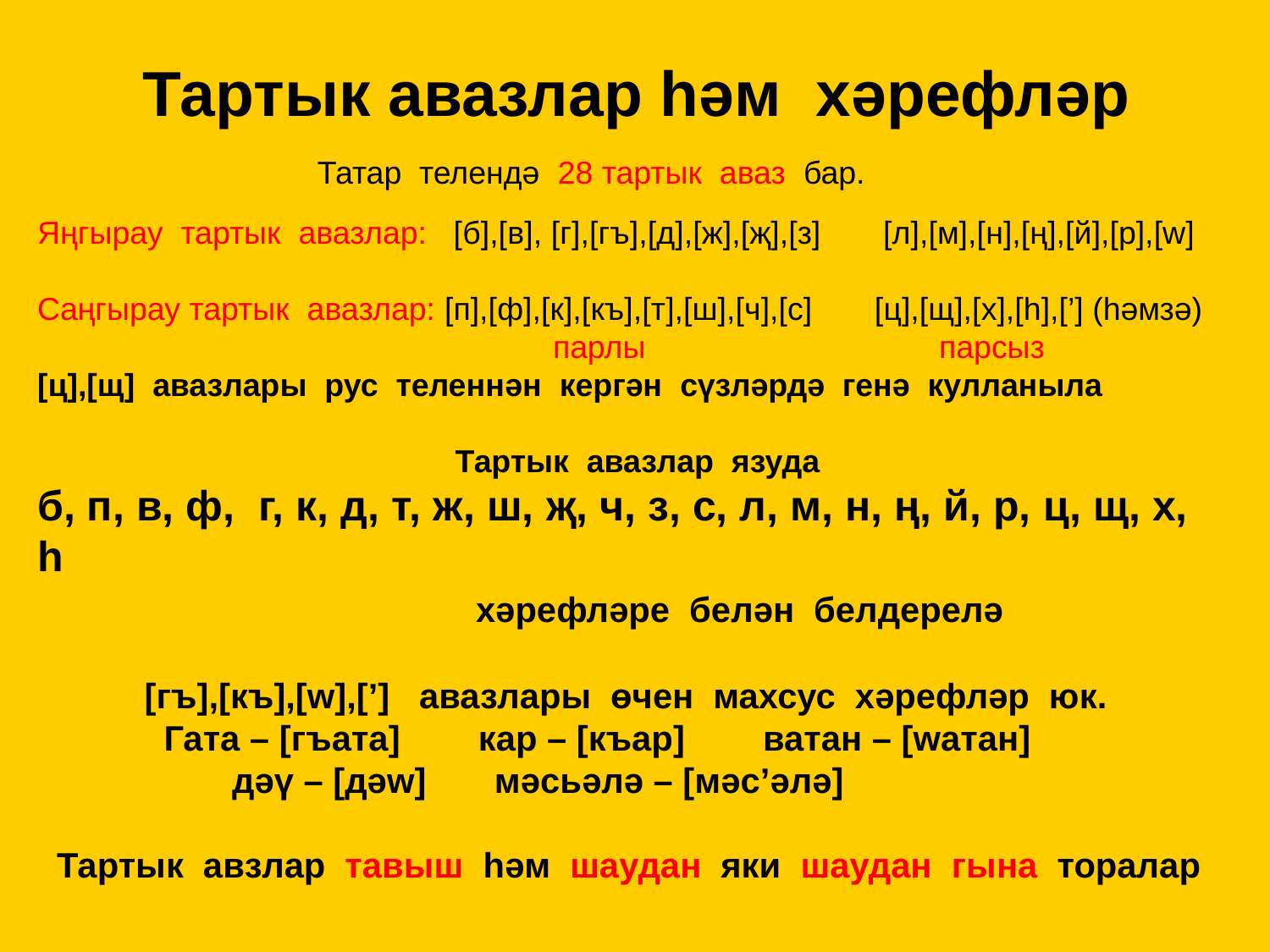

# Тартык авазлар һәм  хәрефләр
Татар  телендә  28 тартык  аваз  бар.
Яңгырау  тартык  авазлар:   [б],[в], [г],[гъ],[д],[ж],[җ],[з]       [л],[м],[н],[ң],[й],[р],[w]

Cаңгырау тартык  авазлар: [п],[ф],[к],[къ],[т],[ш],[ч],[с]       [ц],[щ],[х],[һ],[’] (һәмзә)
                                                          парлы                                 парсыз
[ц],[щ]  авазлары  рус  теленнән  кергән  сүзләрдә  генә  кулланыла

                                               Тартык  авазлар  язуда
б, п, в, ф,  г, к, д, т, ж, ш, җ, ч, з, с, л, м, н, ң, й, р, ц, щ, х, һ
                                     хәрефләре  белән  белдерелә

           [гъ],[къ],[w],[’]   авазлары  өчен  махсус  хәрефләр  юк.
             Гата – [гъата]        кар – [къар]        ватан – [wатан]
                    дәү – [дәw]       мәсьәлә – [мәс’әлә]

  Тартык  авзлар  тавыш  һәм  шаудан  яки  шаудан  гына  торалар